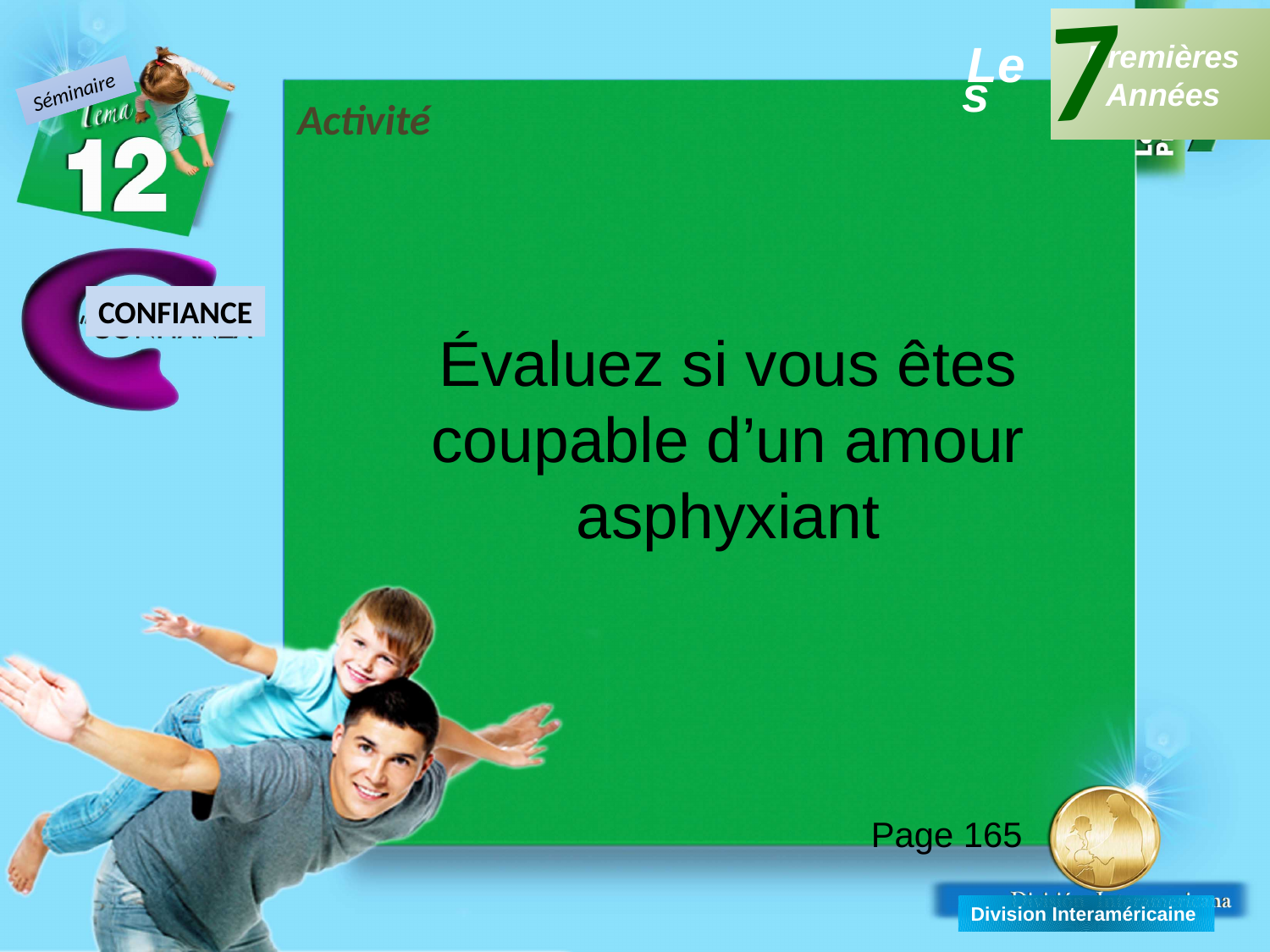

7
Premières
Années
Les
Séminaire
Activité
Évaluez si vous êtes coupable d’un amour asphyxiant
Page 165
CONFIANCE
Division Interaméricaine